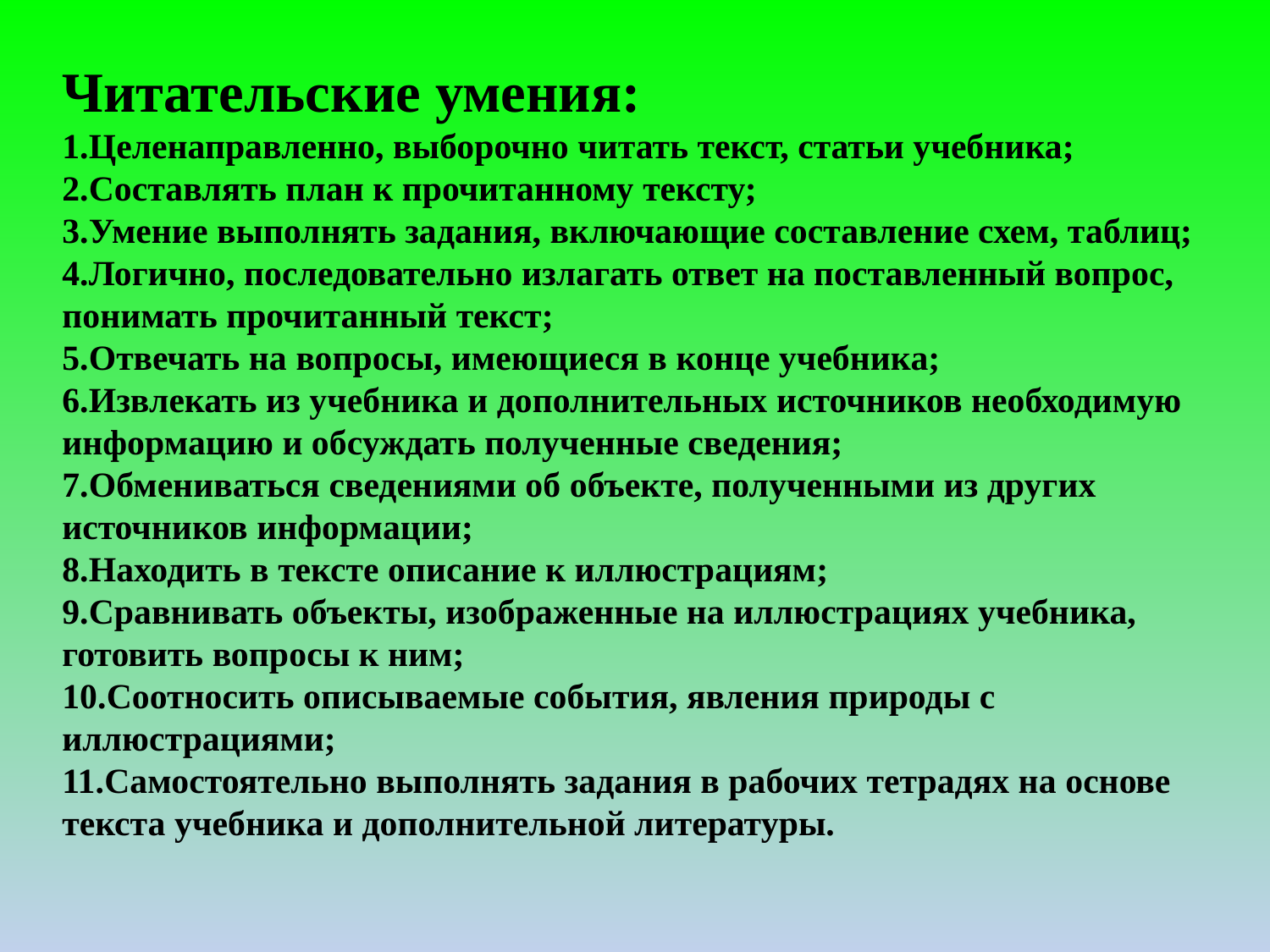

Читательские умения:
1.Целенаправленно, выборочно читать текст, статьи учебника;
2.Составлять план к прочитанному тексту;
3.Умение выполнять задания, включающие составление схем, таблиц;
4.Логично, последовательно излагать ответ на поставленный вопрос, понимать прочитанный текст;
5.Отвечать на вопросы, имеющиеся в конце учебника;
6.Извлекать из учебника и дополнительных источников необходимую информацию и обсуждать полученные сведения;
7.Обмениваться сведениями об объекте, полученными из других источников информации;
8.Находить в тексте описание к иллюстрациям;
9.Сравнивать объекты, изображенные на иллюстрациях учебника, готовить вопросы к ним;
10.Соотносить описываемые события, явления природы с иллюстрациями;
11.Самостоятельно выполнять задания в рабочих тетрадях на основе текста учебника и дополнительной литературы.